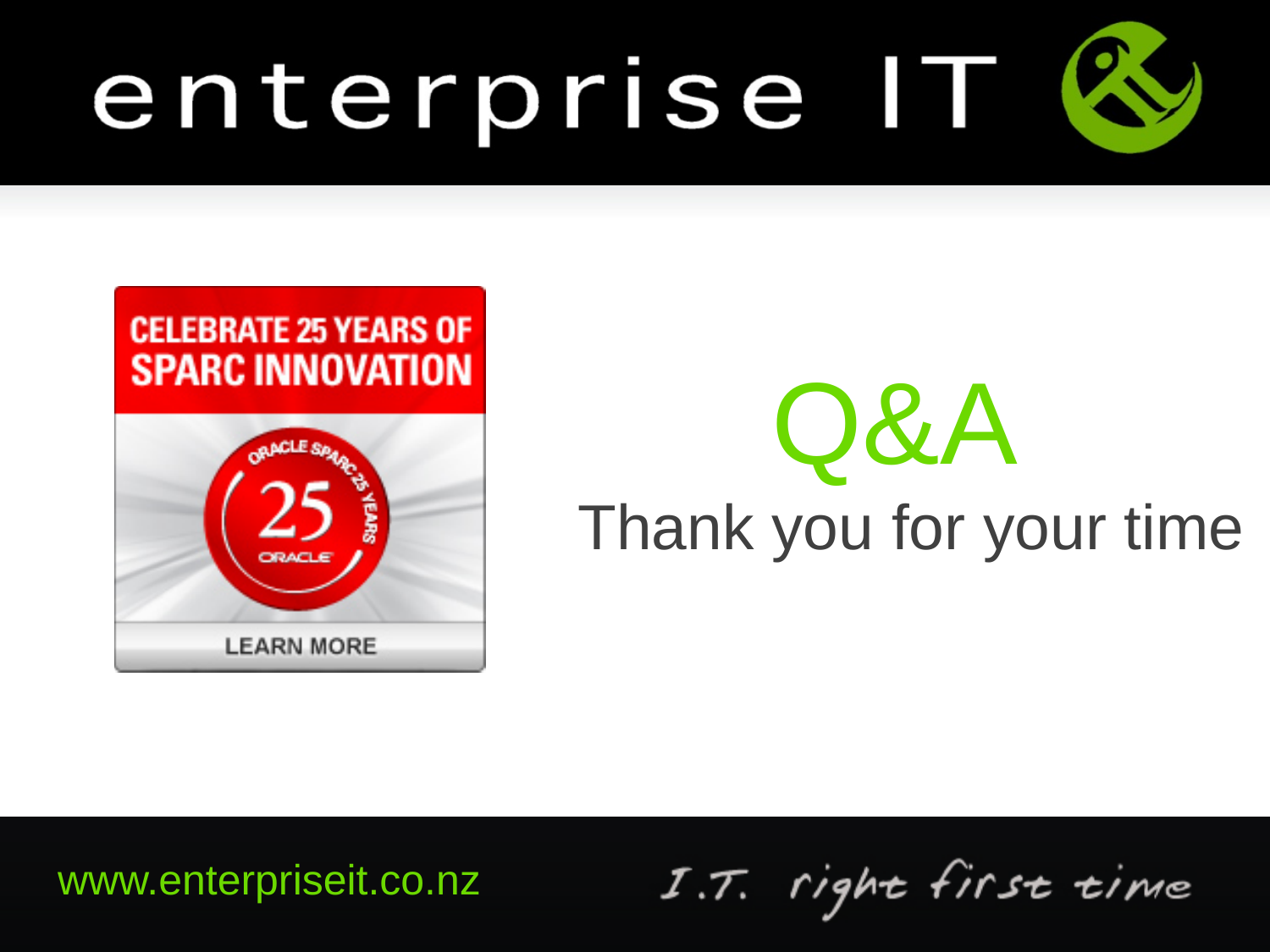

Q&A
# Thank you for your time
www.enterpriseit.co.nz